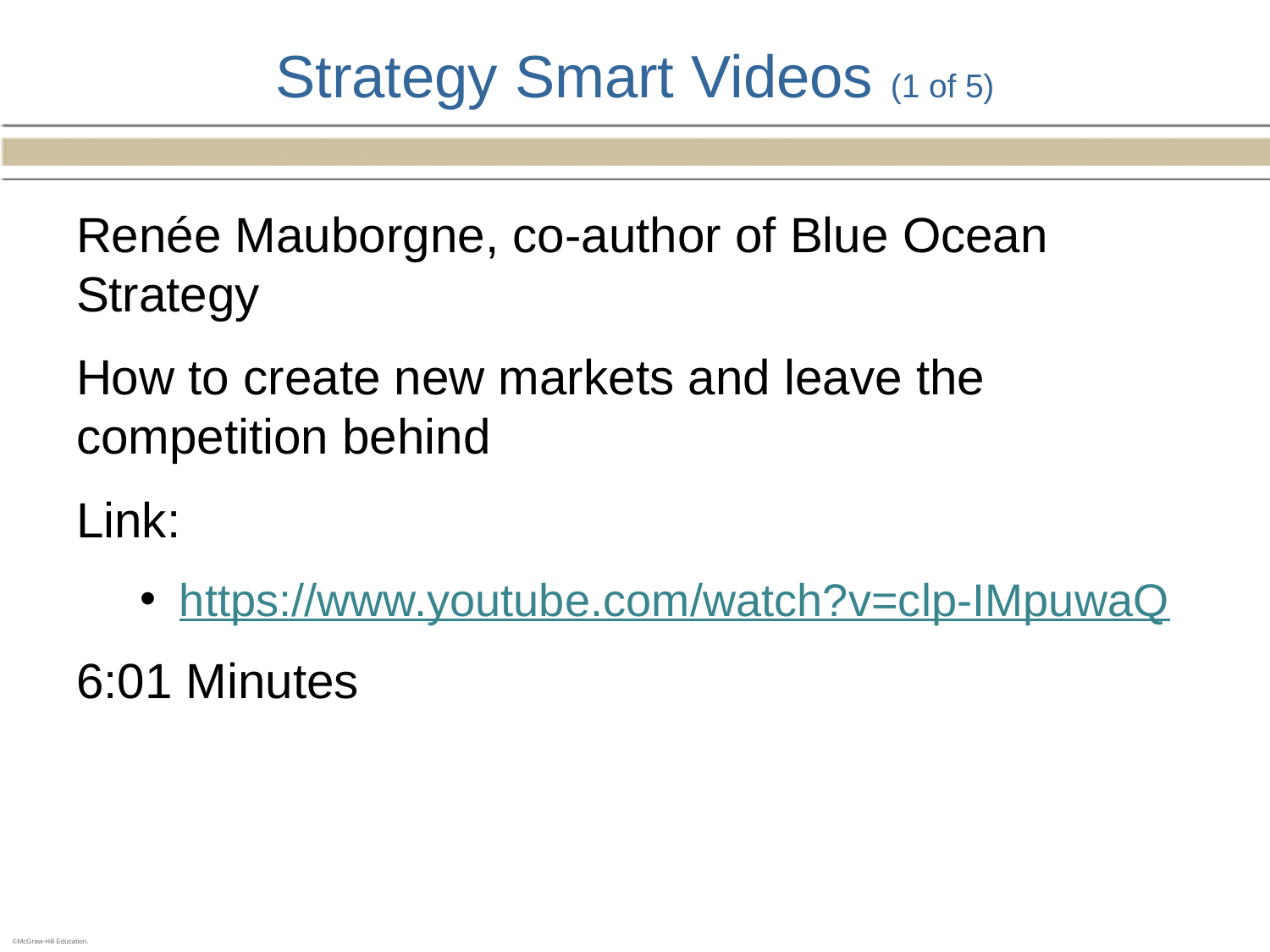

# Strategy Smart Videos (1 of 5)
Renée Mauborgne, co-author of Blue Ocean Strategy
How to create new markets and leave the competition behind
Link:
https://www.youtube.com/watch?v=clp-IMpuwaQ
6:01 Minutes